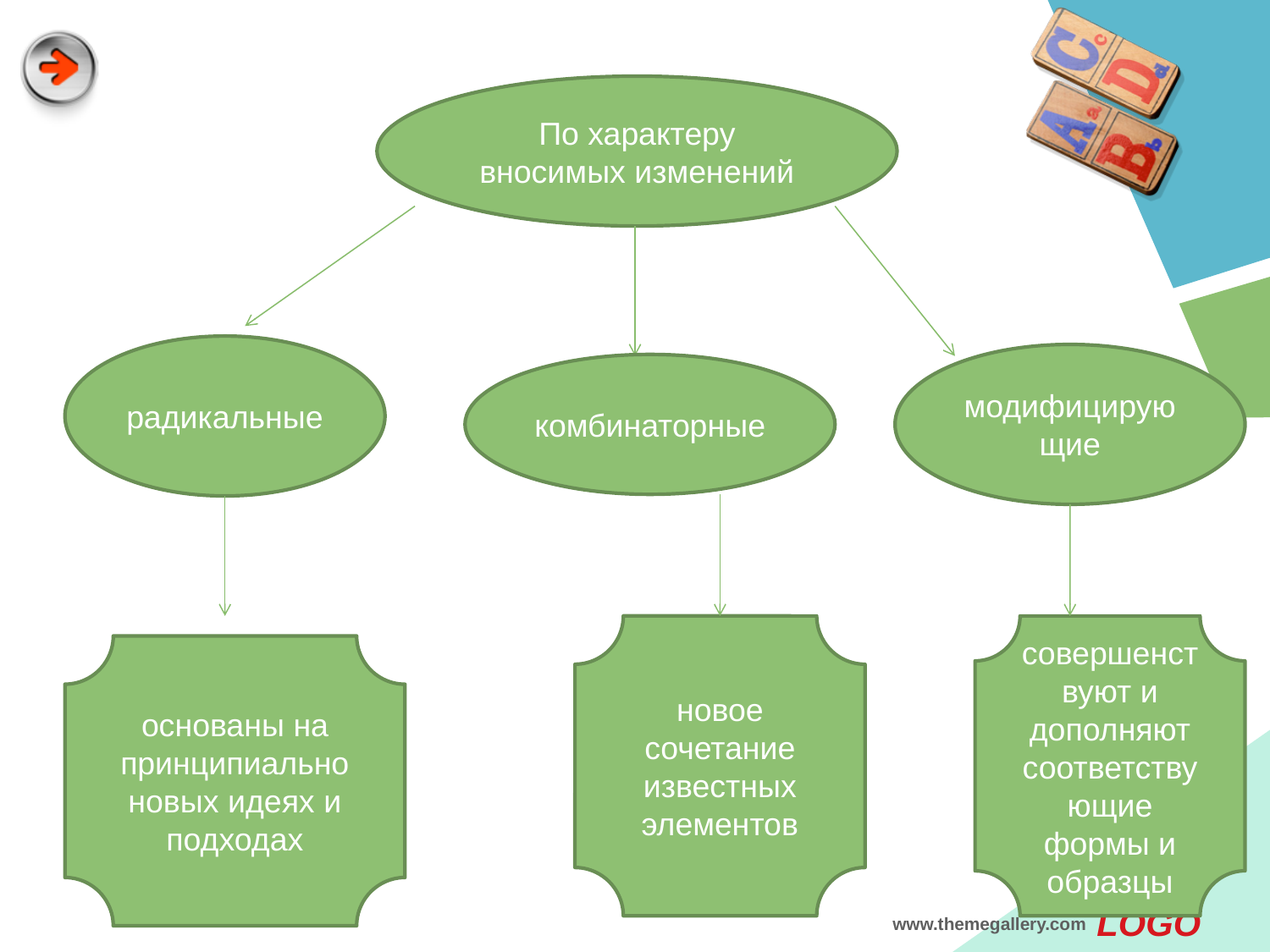

По характеру вносимых изменений
радикальные
модифицирующие
комбинаторные
новое сочетание известных элементов
совершенствуют и дополняют соответствующие формы и образцы
основаны на принципиально новых идеях и подходах
www.themegallery.com